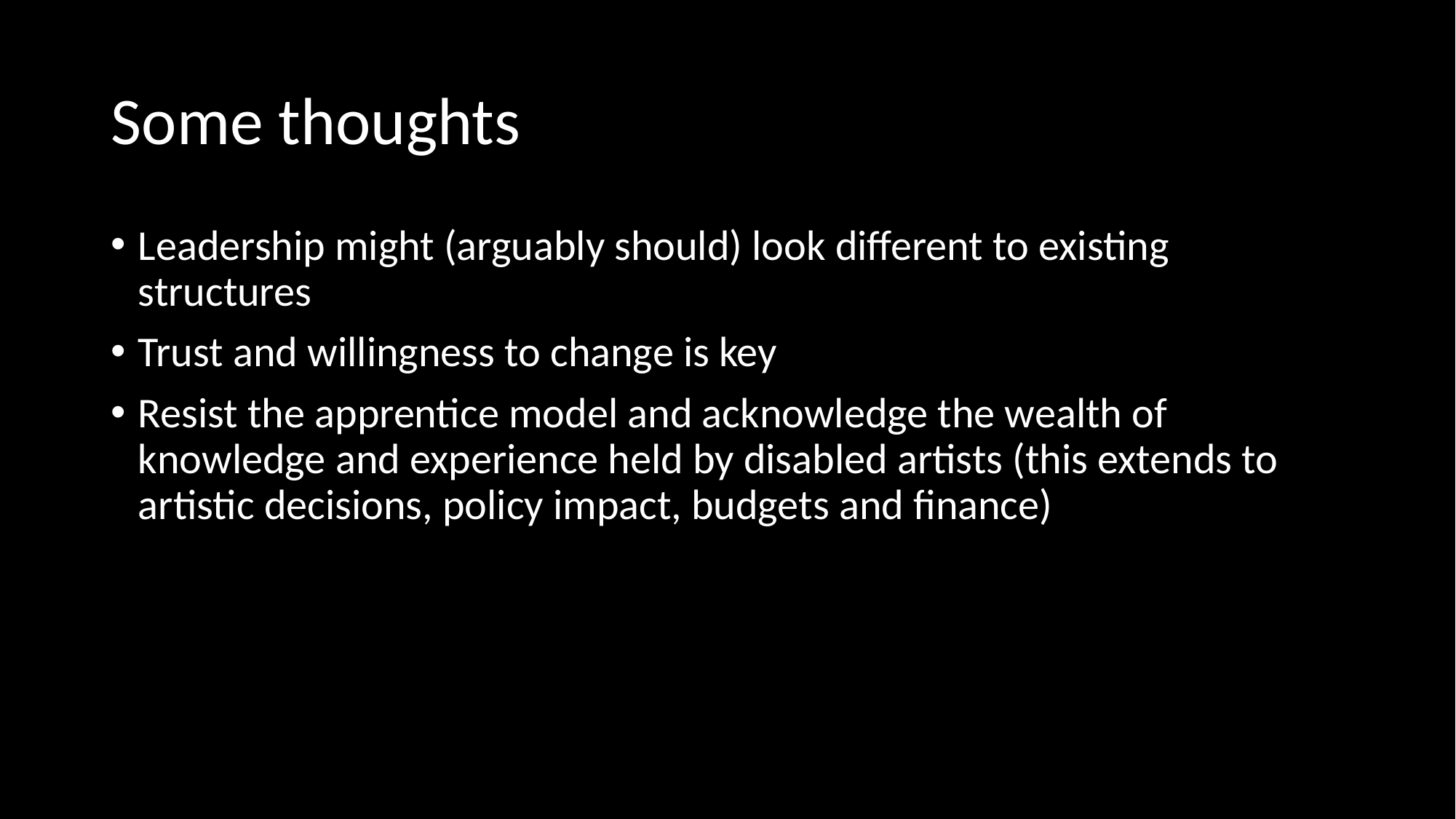

# Some thoughts
Leadership might (arguably should) look different to existing structures
Trust and willingness to change is key
Resist the apprentice model and acknowledge the wealth of knowledge and experience held by disabled artists (this extends to artistic decisions, policy impact, budgets and finance)